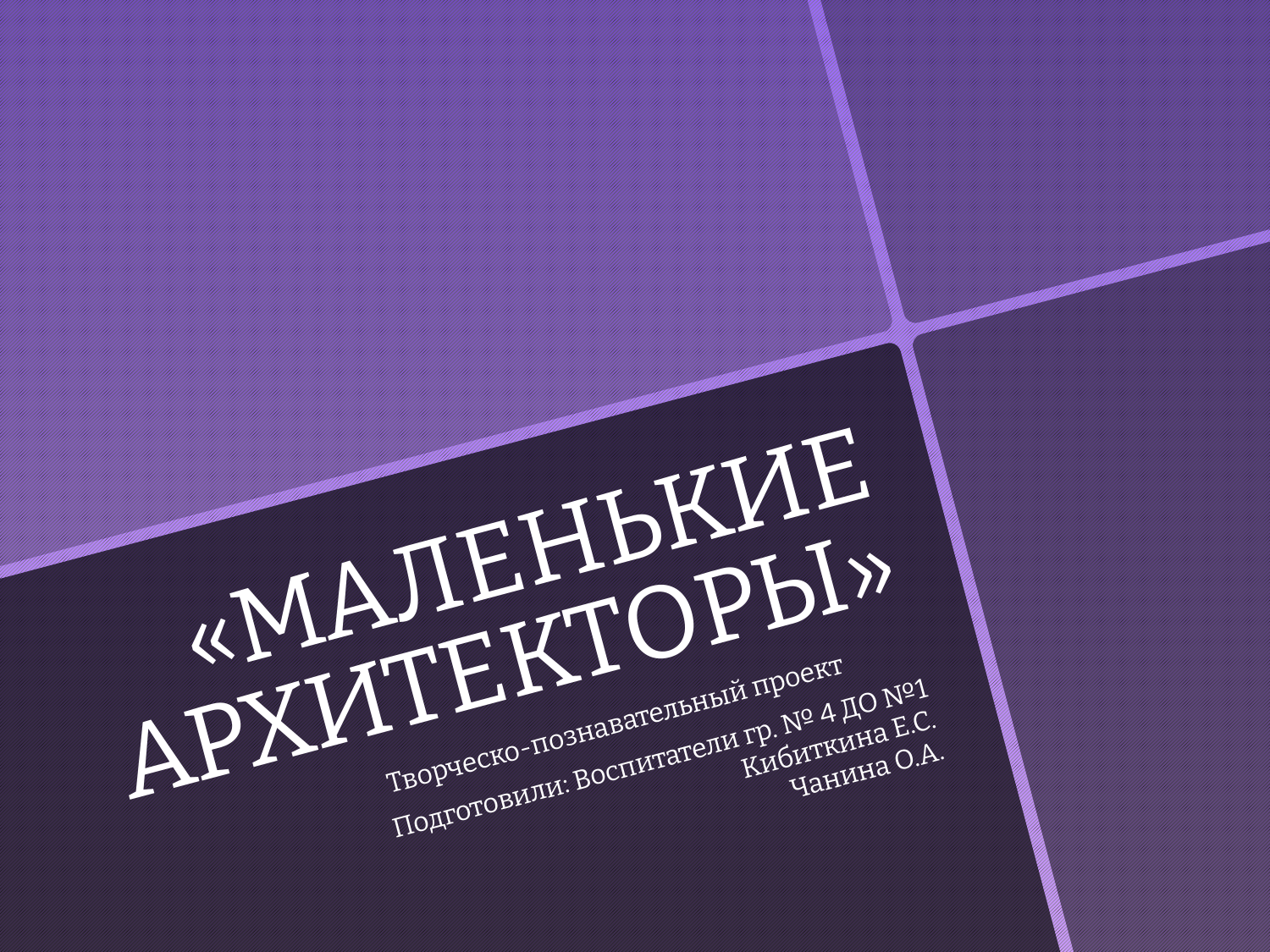

# «МАЛЕНЬКИЕ АРХИТЕКТОРЫ»
Творческо-познавательный проект
Подготовили: Воспитатели гр. № 4 ДО №1
Кибиткина Е.С.
Чанина О.А.